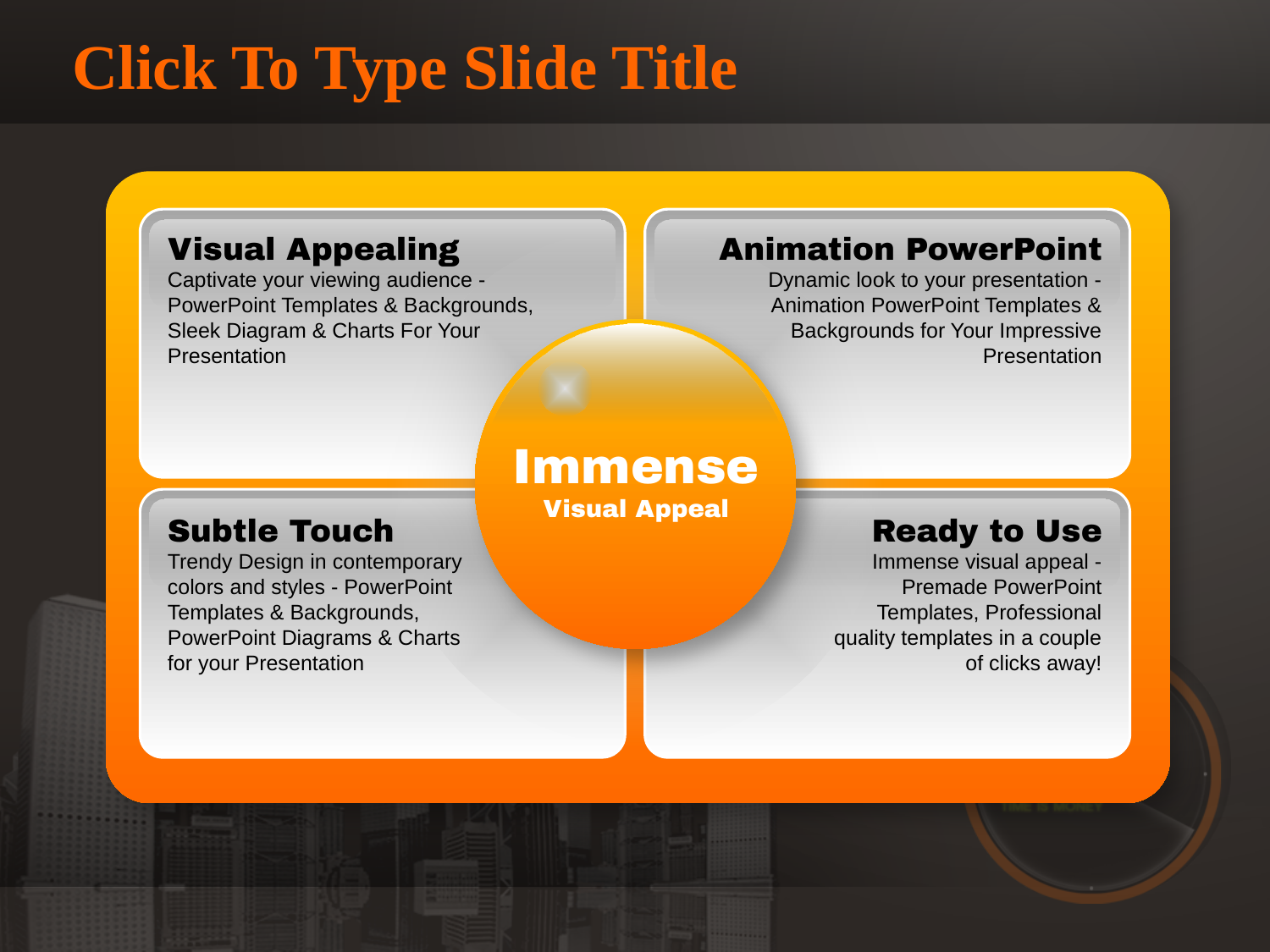

# Click To Type Slide Title

Visual Appealing
Captivate your viewing audience - PowerPoint Templates & Backgrounds, Sleek Diagram & Charts For Your Presentation
Animation PowerPoint
Dynamic look to your presentation - Animation PowerPoint Templates & Backgrounds for Your Impressive Presentation

Immense
Visual Appeal

Subtle Touch
Trendy Design in contemporary colors and styles - PowerPoint Templates & Backgrounds, PowerPoint Diagrams & Charts for your Presentation
Ready to Use
Immense visual appeal - Premade PowerPoint Templates, Professional quality templates in a couple of clicks away!